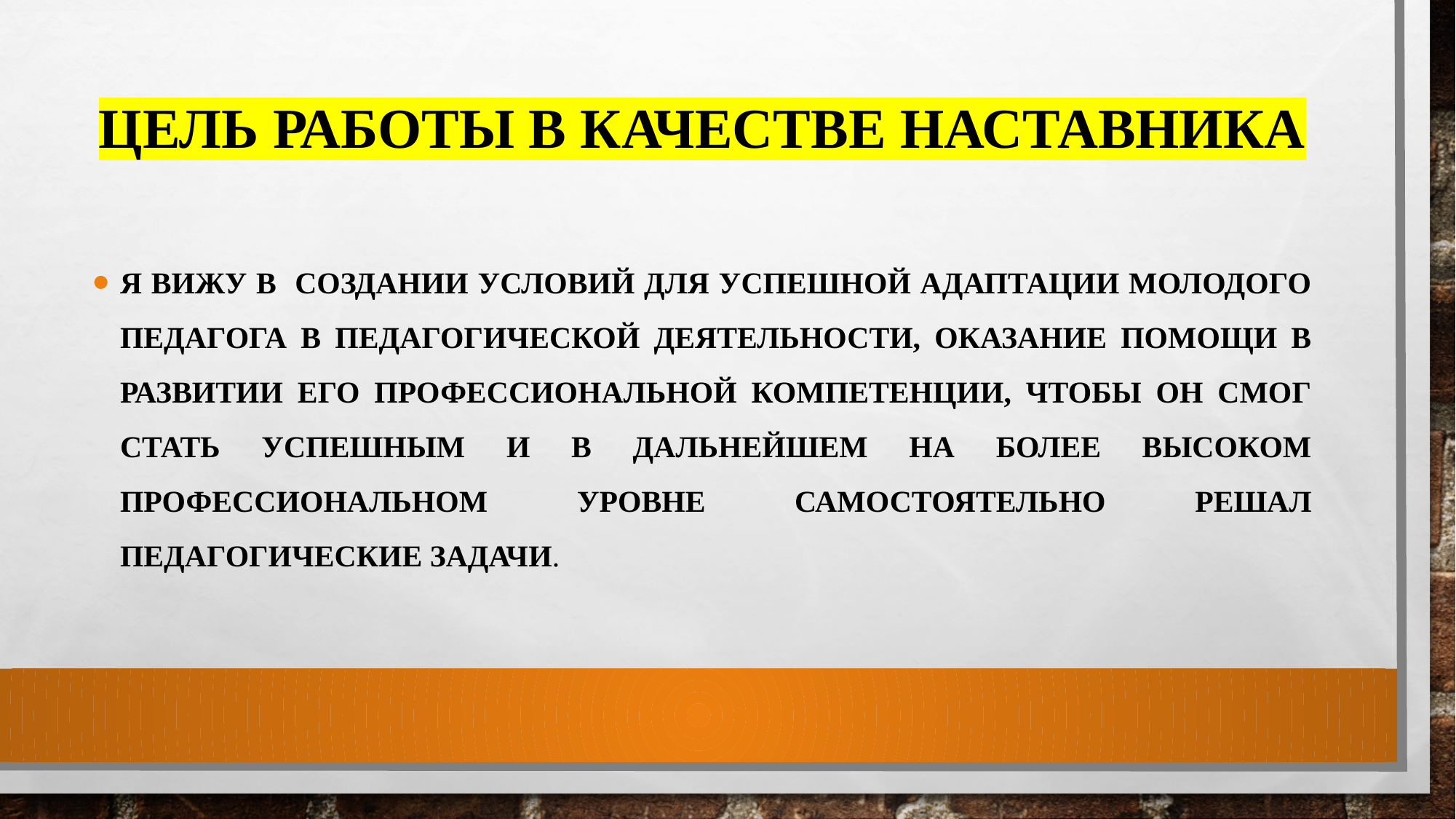

# Цель работы в качестве наставника
я вижу в  создании условий для успешной адаптации молодого педагога в педагогической деятельности, оказание помощи в развитии его профессиональной компетенции, чтобы он смог стать успешным и в дальнейшем на более высоком профессиональном уровне самостоятельно решал педагогические задачи.